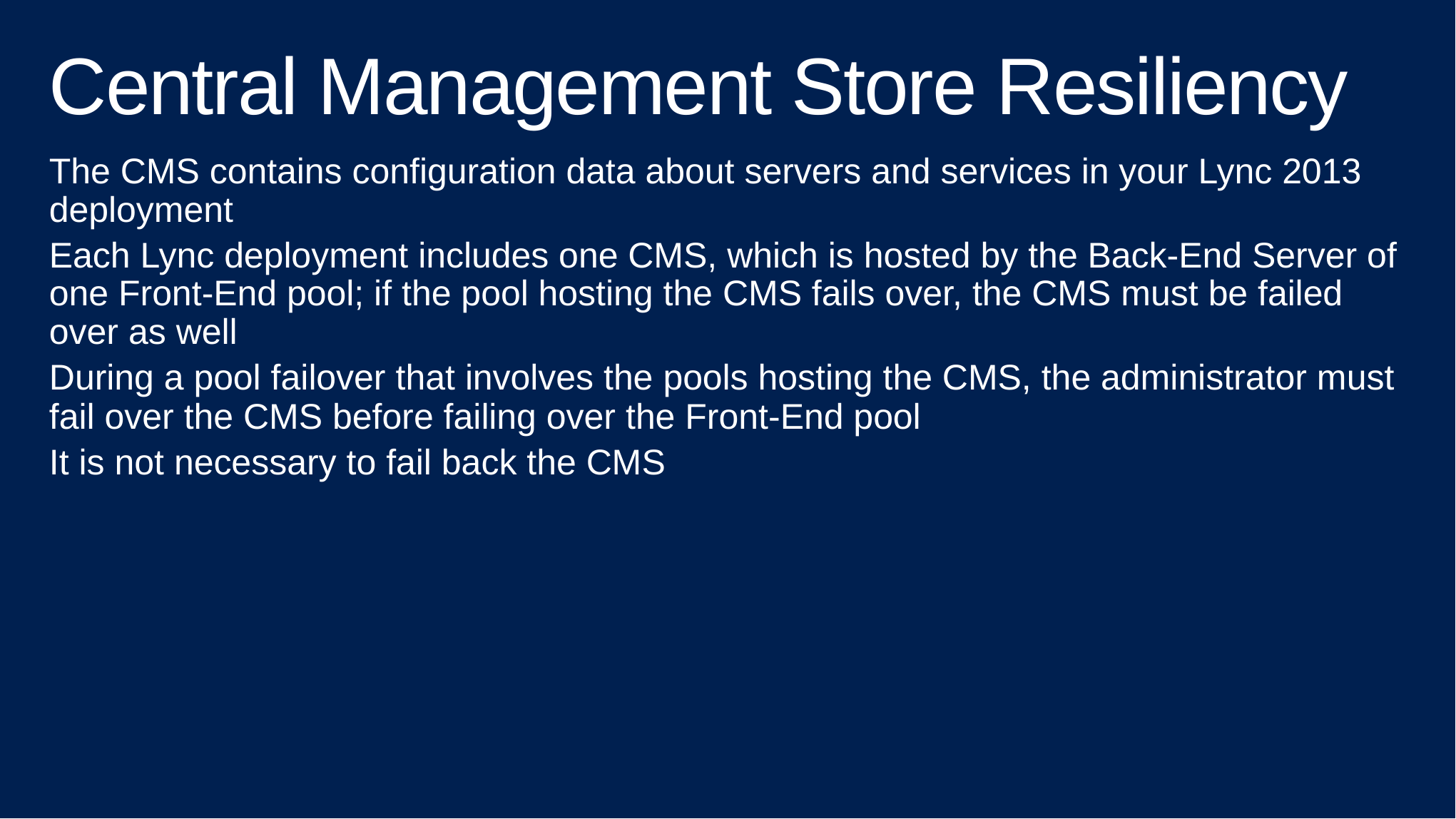

# Central Management Store Resiliency
The CMS contains configuration data about servers and services in your Lync 2013 deployment
Each Lync deployment includes one CMS, which is hosted by the Back-End Server of one Front-End pool; if the pool hosting the CMS fails over, the CMS must be failed over as well
During a pool failover that involves the pools hosting the CMS, the administrator must fail over the CMS before failing over the Front-End pool
It is not necessary to fail back the CMS